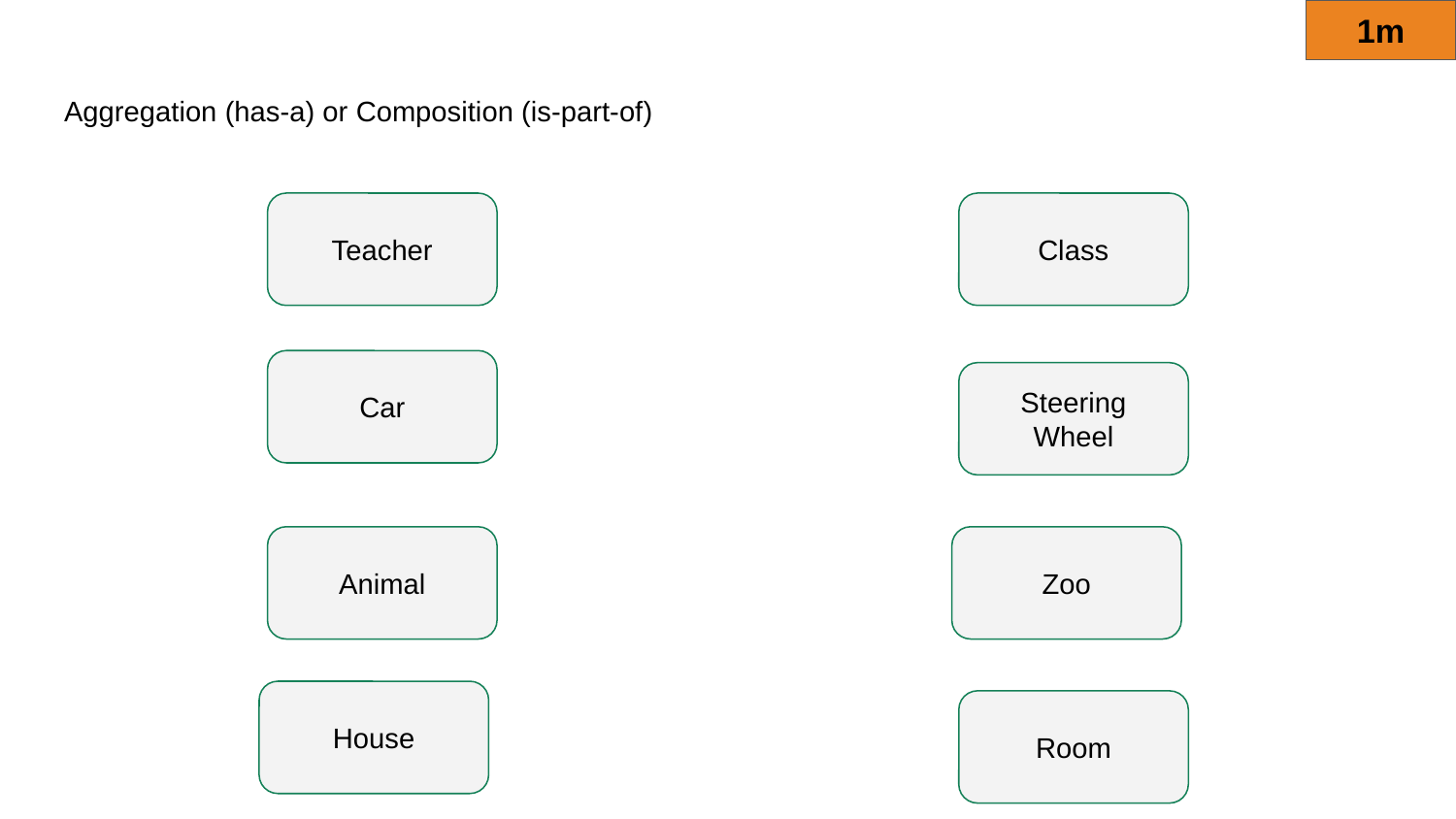

1m
# Aggregation (has-a) or Composition (is-part-of)
Teacher
Class
Car
Steering Wheel
Animal
Zoo
House
Room